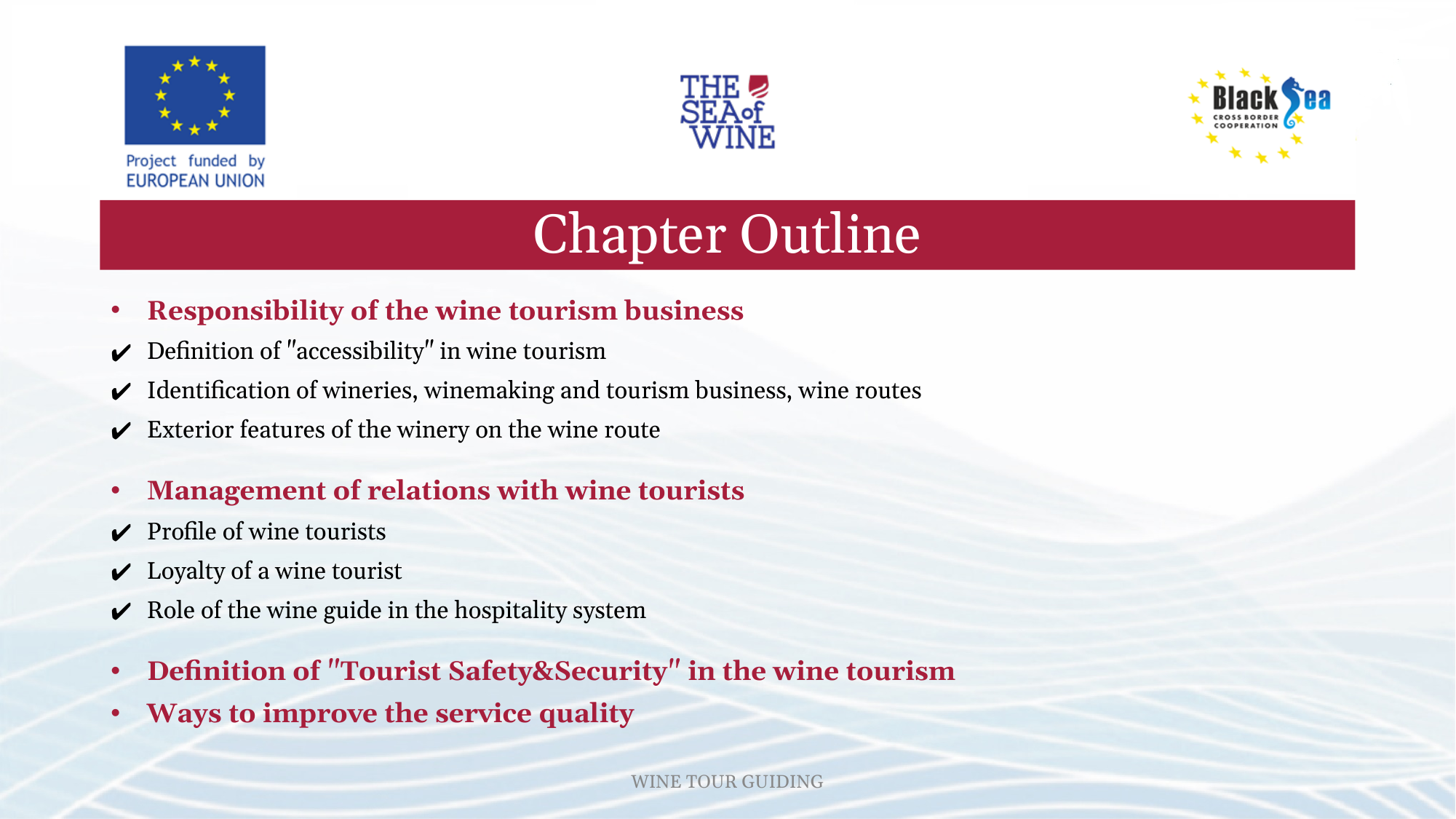

# Chapter Outline
Responsibility of the wine tourism business
Definition of "accessibility" in wine tourism
Identification of wineries, winemaking and tourism business, wine routes
Exterior features of the winery on the wine route

Management of relations with wine tourists
Profile of wine tourists
Loyalty of a wine tourist
Role of the wine guide in the hospitality system

Definition of "Tourist Safety&Security" in the wine tourism
Ways to improve the service quality
WINE TOUR GUIDING